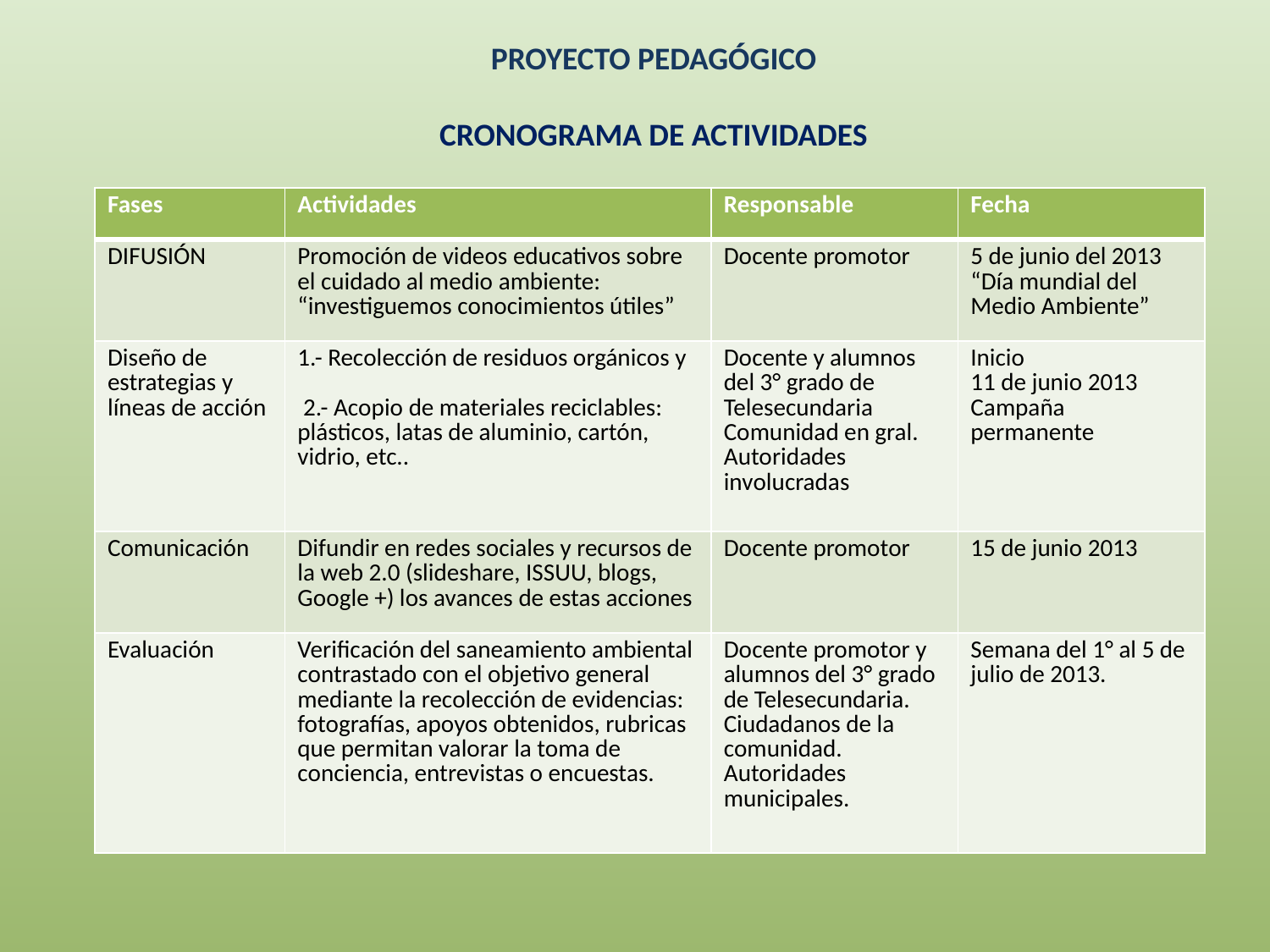

PROYECTO PEDAGÓGICO

CRONOGRAMA DE ACTIVIDADES

| Fases | Actividades | Responsable | Fecha |
| --- | --- | --- | --- |
| DIFUSIÓN | Promoción de videos educativos sobre el cuidado al medio ambiente: “investiguemos conocimientos útiles” | Docente promotor | 5 de junio del 2013 “Día mundial del Medio Ambiente” |
| Diseño de estrategias y líneas de acción | 1.- Recolección de residuos orgánicos y 2.- Acopio de materiales reciclables: plásticos, latas de aluminio, cartón, vidrio, etc.. | Docente y alumnos del 3° grado de Telesecundaria Comunidad en gral. Autoridades involucradas | Inicio 11 de junio 2013 Campaña permanente |
| Comunicación | Difundir en redes sociales y recursos de la web 2.0 (slideshare, ISSUU, blogs, Google +) los avances de estas acciones | Docente promotor | 15 de junio 2013 |
| Evaluación | Verificación del saneamiento ambiental contrastado con el objetivo general mediante la recolección de evidencias: fotografías, apoyos obtenidos, rubricas que permitan valorar la toma de conciencia, entrevistas o encuestas. | Docente promotor y alumnos del 3° grado de Telesecundaria. Ciudadanos de la comunidad. Autoridades municipales. | Semana del 1° al 5 de julio de 2013. |